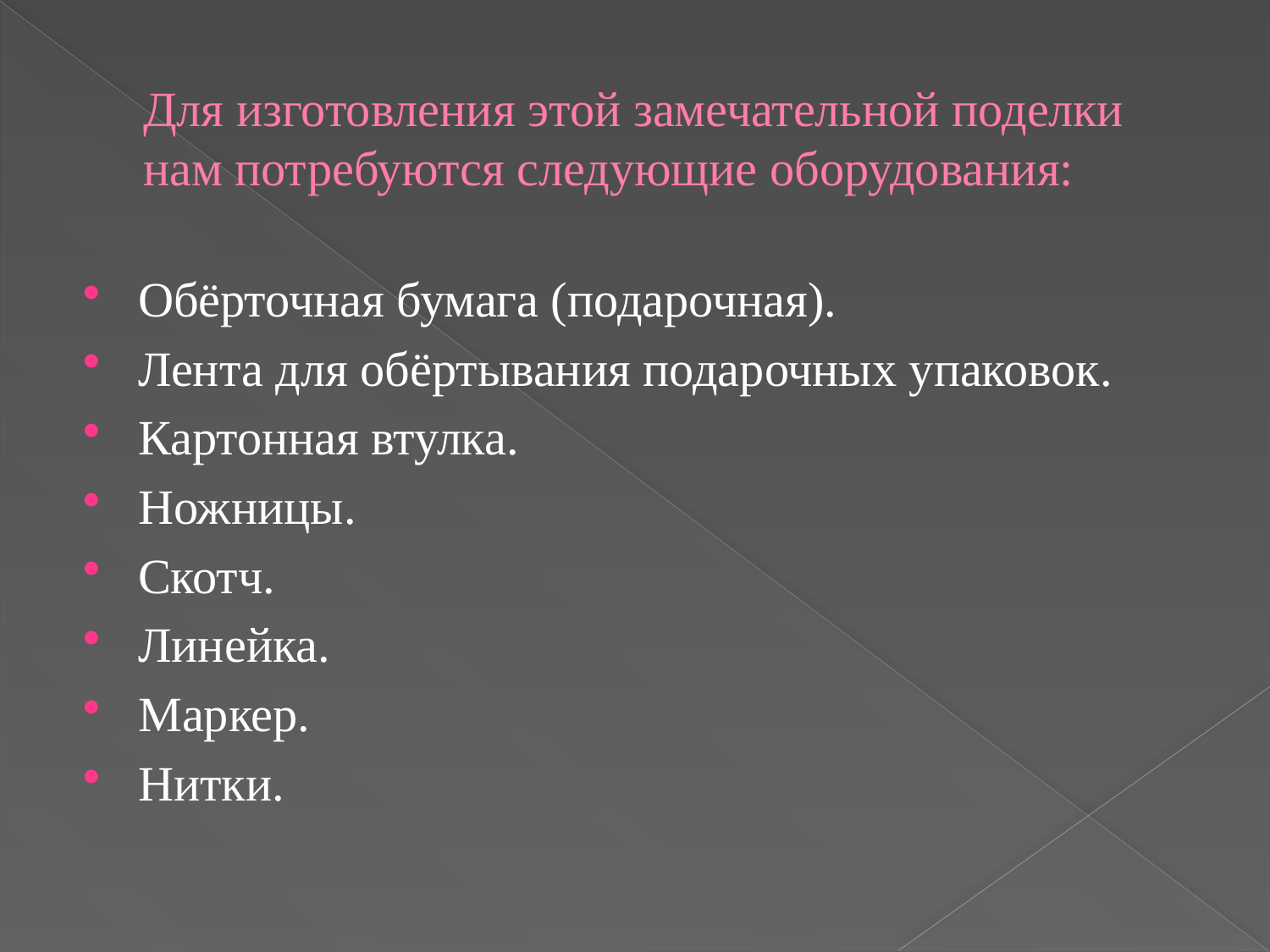

# Для изготовления этой замечательной поделки нам потребуются следующие оборудования:
Обёрточная бумага (подарочная).
Лента для обёртывания подарочных упаковок.
Картонная втулка.
Ножницы.
Скотч.
Линейка.
Маркер.
Нитки.